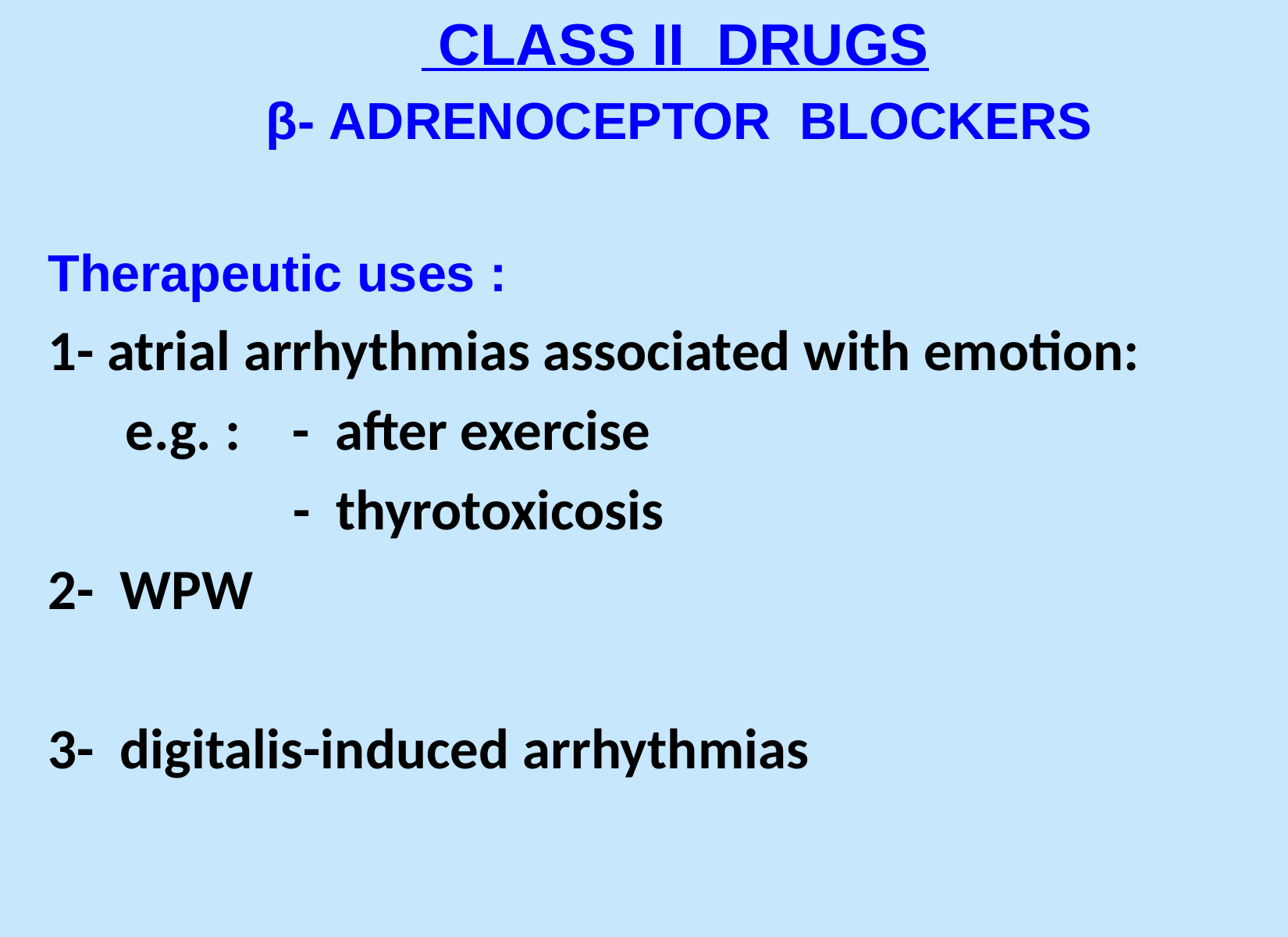

CLASS II  DRUGS
β- ADRENOCEPTOR  BLOCKERS

Therapeutic uses :
1- atrial arrhythmias associated with emotion:
      e.g. :    -  after exercise
                   -  thyrotoxicosis
2-  WPW

3-  digitalis-induced arrhythmias

#